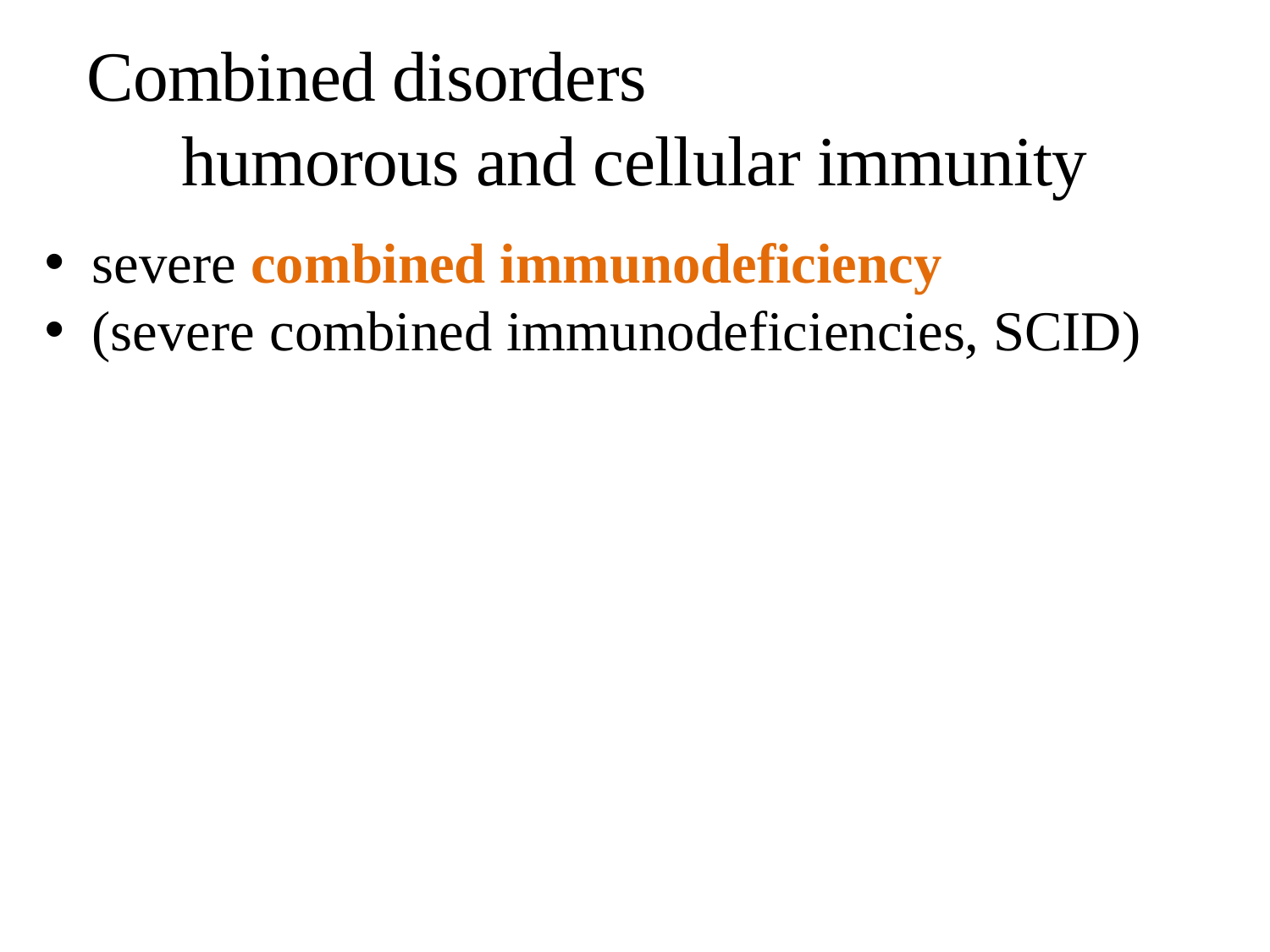

# Combined disorders
humorous and cellular immunity
severe combined immunodeficiency
(severe combined immunodeficiencies, SCID)